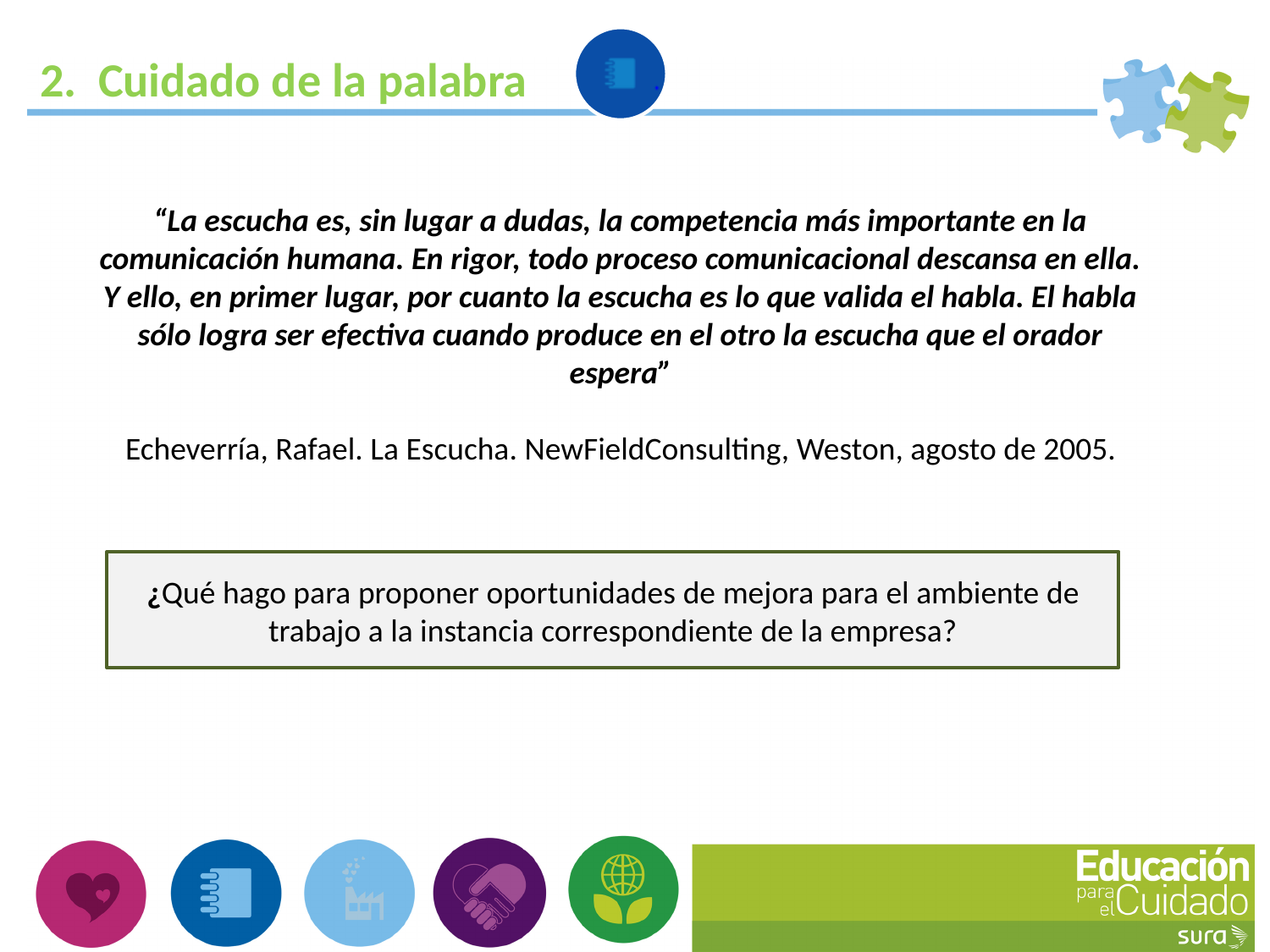

2.  Cuidado de la palabra

“La escucha es, sin lugar a dudas, la competencia más importante en la comunicación humana. En rigor, todo proceso comunicacional descansa en ella. Y ello, en primer lugar, por cuanto la escucha es lo que valida el habla. El habla sólo logra ser efectiva cuando produce en el otro la escucha que el orador espera”

Echeverría, Rafael. La Escucha. NewFieldConsulting, Weston, agosto de 2005.

¿Qué hago para proponer oportunidades de mejora para el ambiente de trabajo a la instancia correspondiente de la empresa?